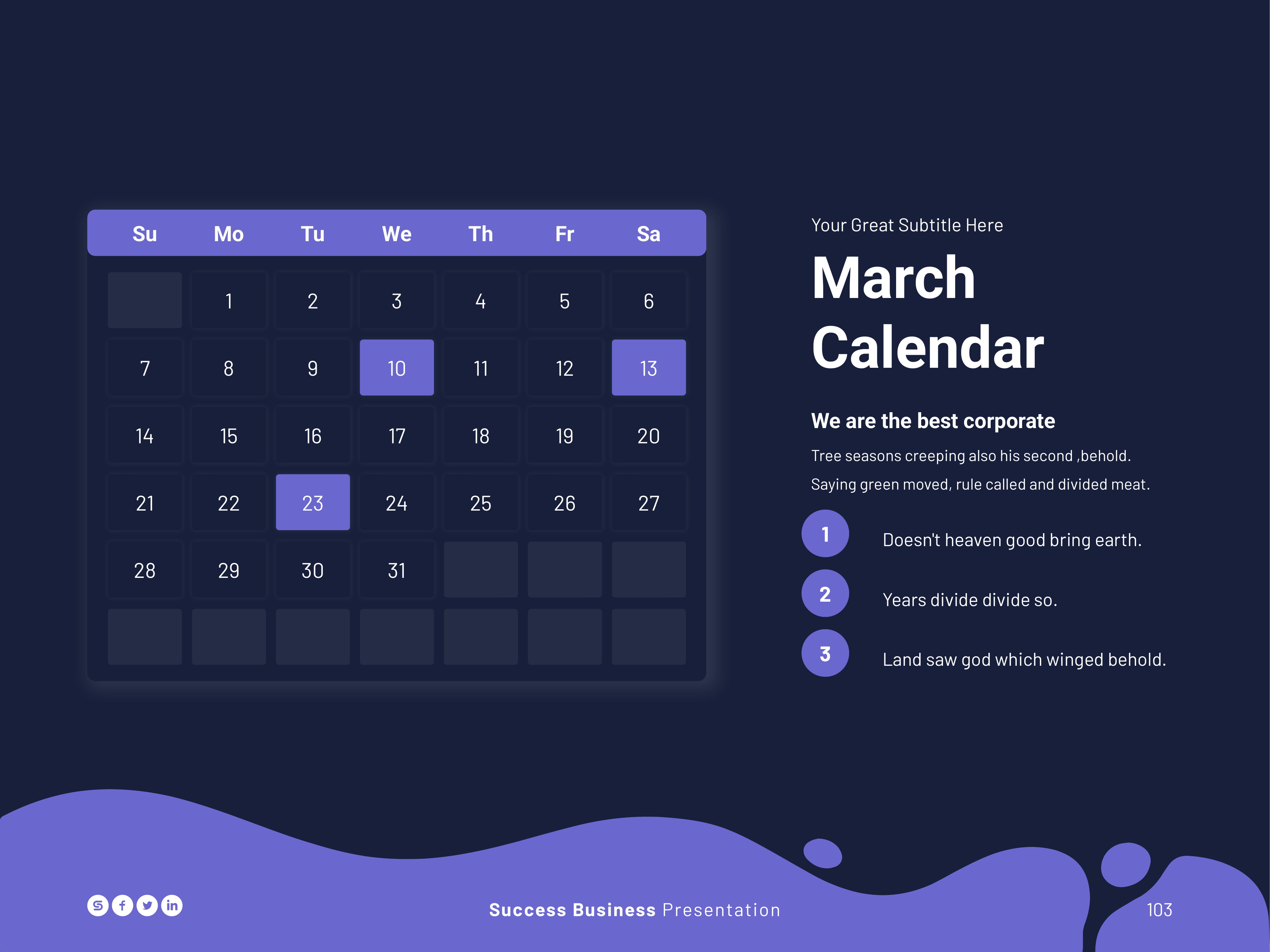

Your Great Subtitle Here
March
Calendar

Su
Mo
Tu
We
Th
Fr
Sa

1
2
3
4
5
6
7
8
9
10
11
12
13
We are the best corporate
Tree seasons creeping also his second ,behold. Saying green moved, rule called and divided meat.
14
15
16
17
18
19
20
21
22
23
24
25
26
27
1
Doesn't heaven good bring earth.
28
29
30
31

2
Years divide divide so.

3
Land saw god which winged behold.

Success Business Presentation
103